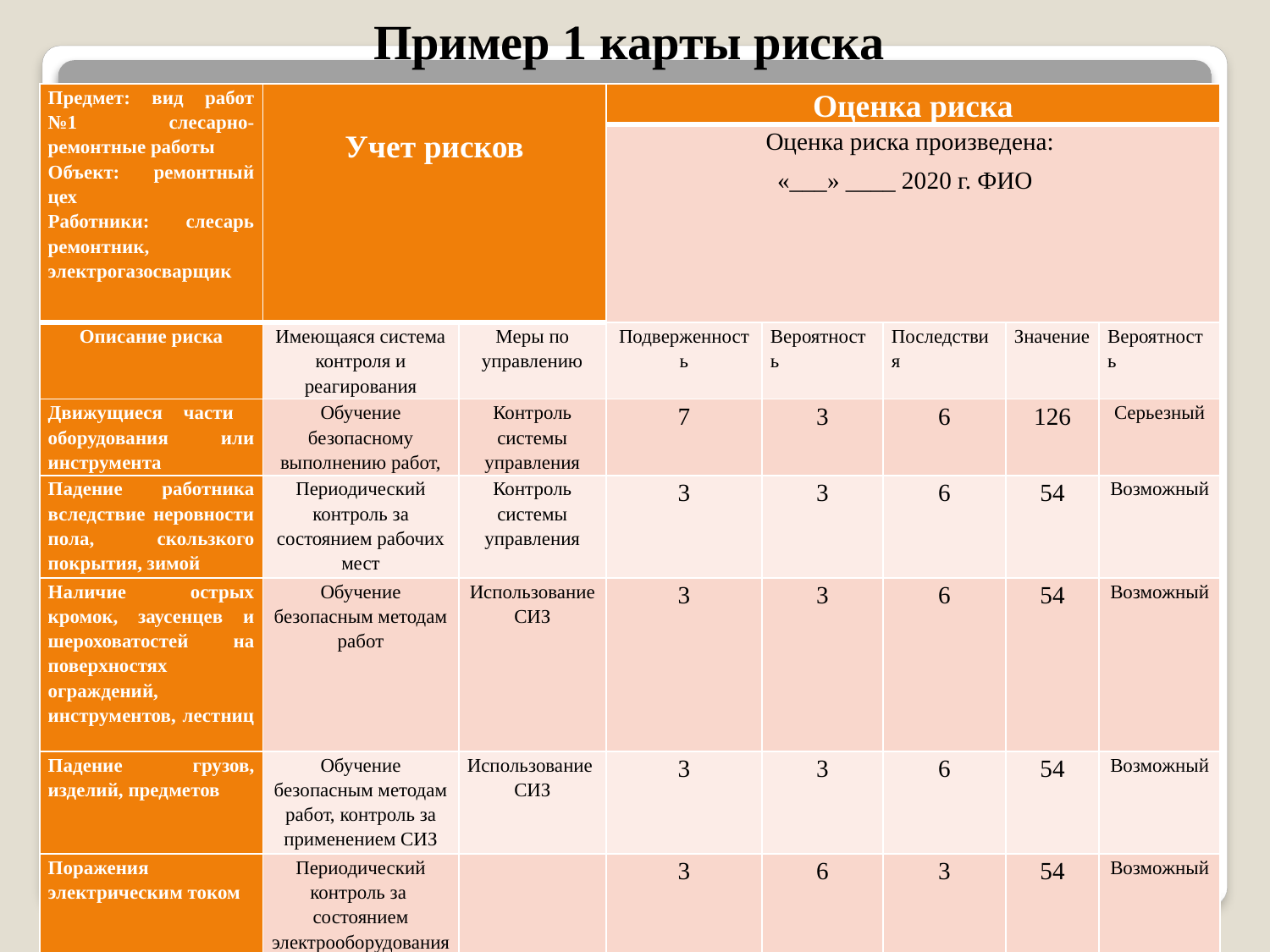

# Пример 1 карты риска
| Предмет: вид работ №1 слесарно-ремонтные работы Объект: ремонтный цех Работники: слесарь ремонтник, электрогазосварщик | Учет рисков |  | Оценка риска |  |  |  |  |
| --- | --- | --- | --- | --- | --- | --- | --- |
|  |  |  | Оценка риска произведена: «\_\_\_» \_\_\_\_ 2020 г. ФИО |  |  |  |  |
| Описание риска | Имеющаяся система контроля и реагирования | Меры по управлению | Подверженность | Вероятность | Последствия | Значение | Вероятность |
| Движущиеся части оборудования или инструмента | Обучение безопасному выполнению работ, | Контроль системы управления | 7 | 3 | 6 | 126 | Серьезный |
| Падение работника вследствие неровности пола, скользкого покрытия, зимой | Периодический контроль за состоянием рабочих мест | Контроль системы управления | 3 | 3 | 6 | 54 | Возможный |
| Наличие острых кромок, заусенцев и шероховатостей на поверхностях ограждений, инструментов, лестниц | Обучение безопасным методам работ | Использование СИЗ | 3 | 3 | 6 | 54 | Возможный |
| Падение грузов, изделий, предметов | Обучение безопасным методам работ, контроль за применением СИЗ | Использование СИЗ | 3 | 3 | 6 | 54 | Возможный |
| Поражения электрическим током | Периодический контроль за состоянием электрооборудования и электроустановок |  | 3 | 6 | 3 | 54 | Возможный |